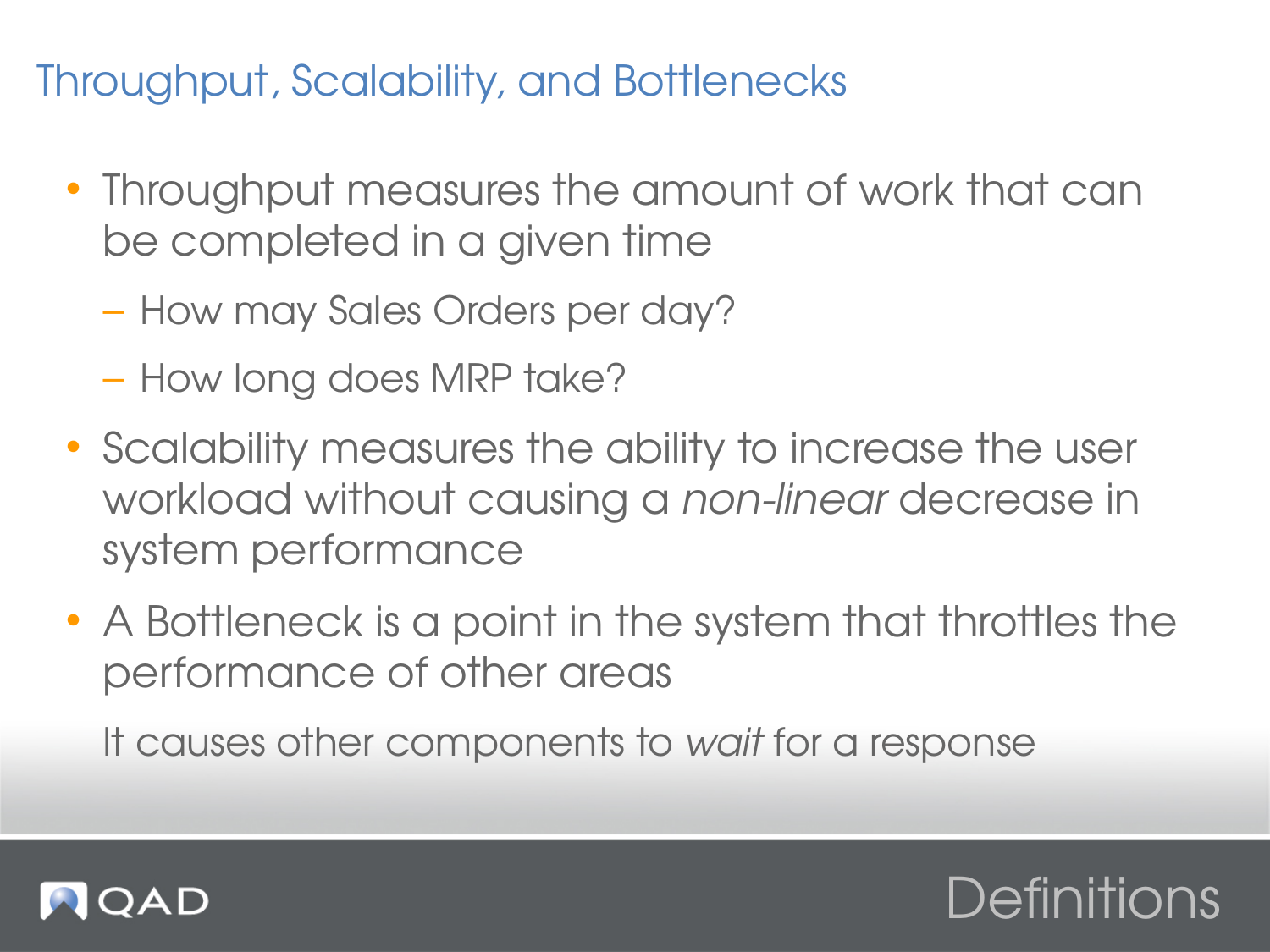

Throughput, Scalability, and Bottlenecks
Throughput measures the amount of work that can be completed in a given time
How may Sales Orders per day?
How long does MRP take?
Scalability measures the ability to increase the user workload without causing a non-linear decrease in system performance
A Bottleneck is a point in the system that throttles the performance of other areas
It causes other components to wait for a response

# Definitions